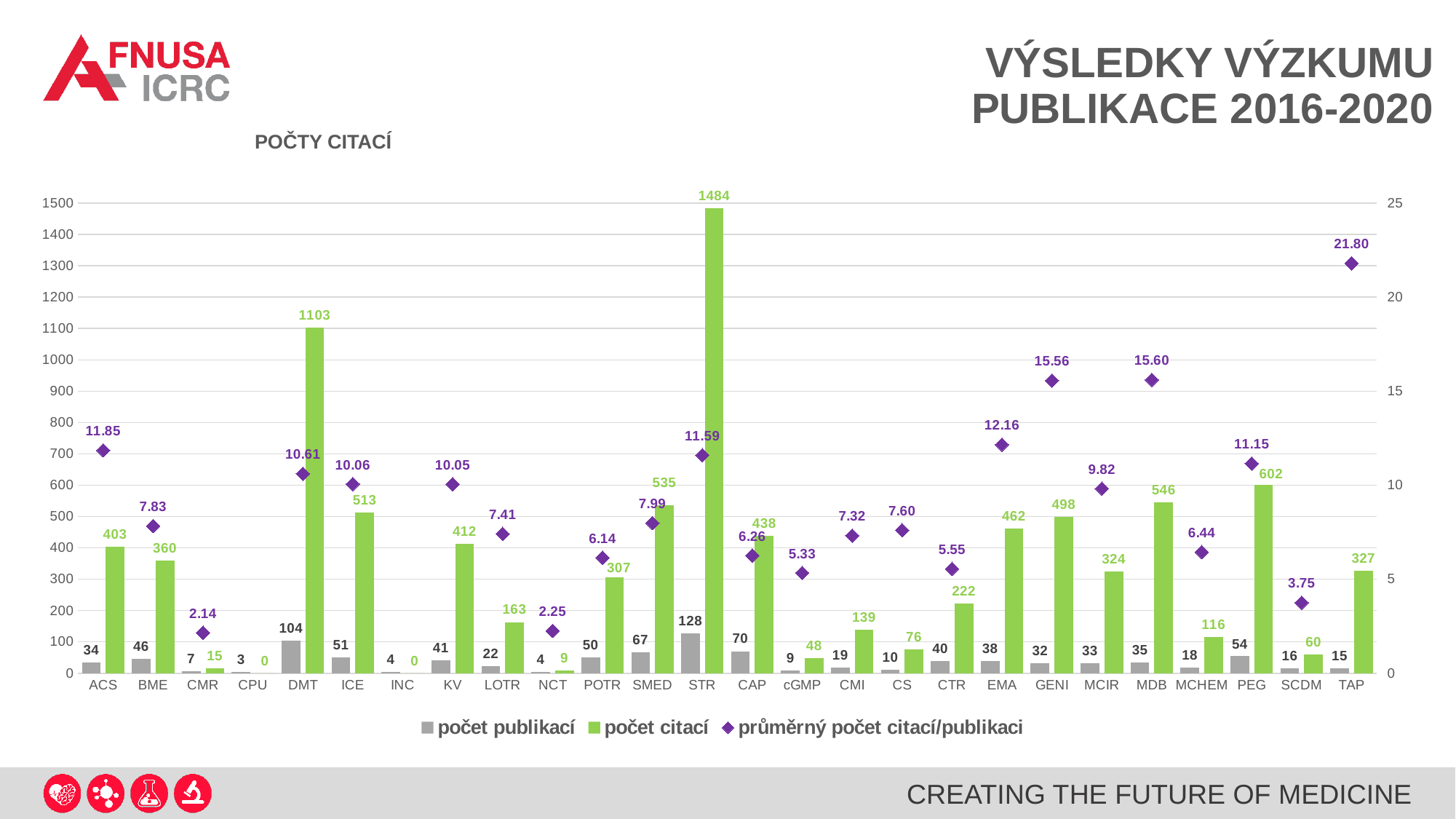

# VÝSLEDKY VÝZKUMU PUBLIKACE 2016-2020
POČTY CITACÍ

### Chart

| Category | počet publikací | počet citací | průměrný počet citací/publikaci |
|---|---|---|---|
| ACS | 34.0 | 403.0 | 11.852941176470589 |
| BME | 46.0 | 360.0 | 7.826086956521739 |
| CMR | 7.0 | 15.0 | 2.142857142857143 |
| CPU | 3.0 | 0.0 | None |
| DMT | 104.0 | 1103.0 | 10.60576923076923 |
| ICE | 51.0 | 513.0 | 10.058823529411764 |
| INC | 4.0 | 0.0 | None |
| KV | 41.0 | 412.0 | 10.048780487804878 |
| LOTR | 22.0 | 163.0 | 7.409090909090909 |
| NCT | 4.0 | 9.0 | 2.25 |
| POTR | 50.0 | 307.0 | 6.14 |
| SMED | 67.0 | 535.0 | 7.985074626865671 |
| STR | 128.0 | 1484.0 | 11.59375 |
| CAP | 70.0 | 438.0 | 6.257142857142857 |
| cGMP | 9.0 | 48.0 | 5.333333333333333 |
| CMI | 19.0 | 139.0 | 7.315789473684211 |
| CS | 10.0 | 76.0 | 7.6 |
| CTR | 40.0 | 222.0 | 5.55 |
| EMA | 38.0 | 462.0 | 12.157894736842104 |
| GENI | 32.0 | 498.0 | 15.5625 |
| MCIR | 33.0 | 324.0 | 9.818181818181818 |
| MDB | 35.0 | 546.0 | 15.6 |
| MCHEM | 18.0 | 116.0 | 6.444444444444445 |
| PEG | 54.0 | 602.0 | 11.148148148148149 |
| SCDM | 16.0 | 60.0 | 3.75 |
| TAP | 15.0 | 327.0 | 21.8 |